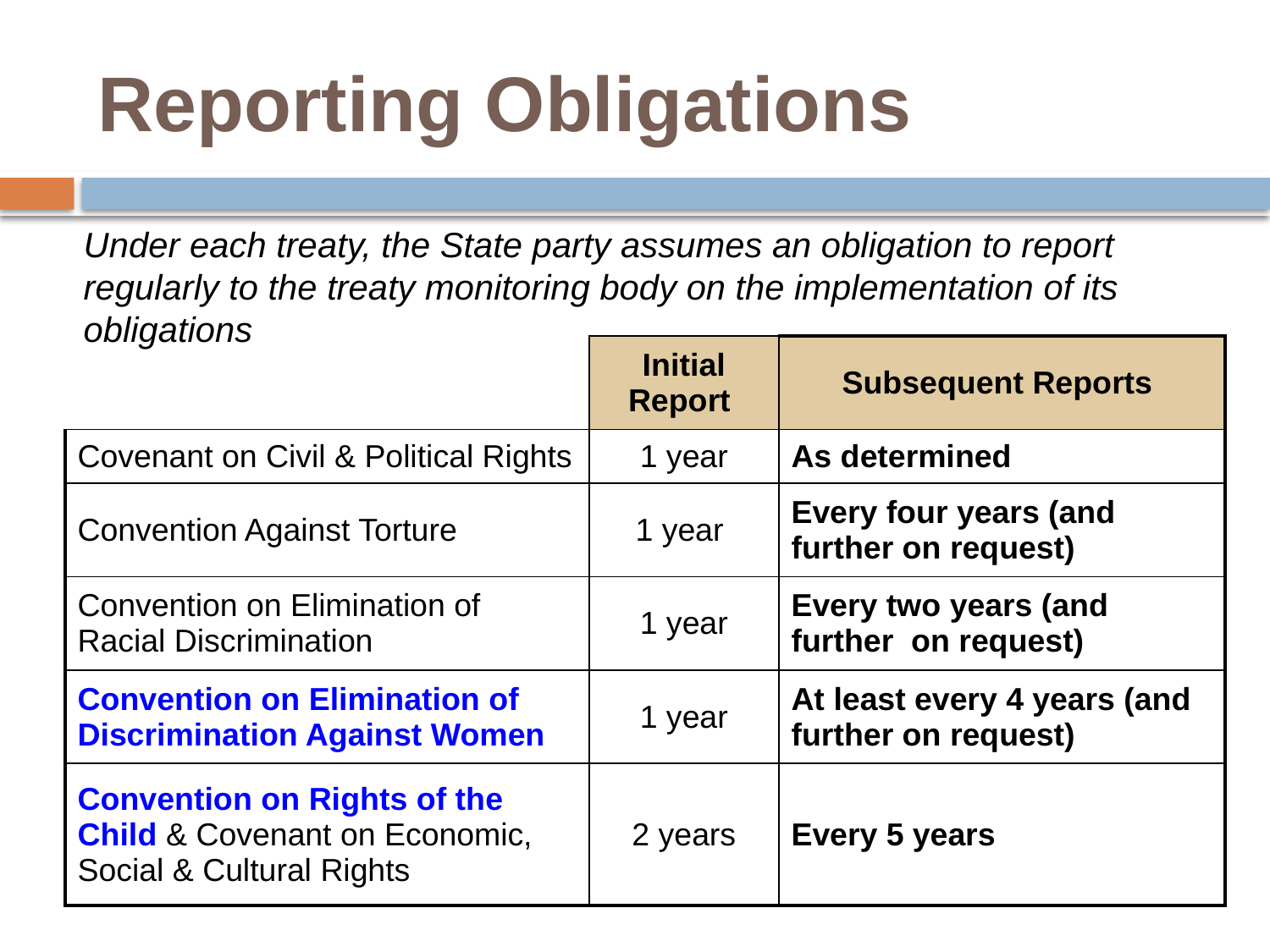

# Reporting Obligations
Under each treaty, the State party assumes an obligation to report regularly to the treaty monitoring body on the implementation of its obligations
|  | Initial Report | Subsequent Reports |
| --- | --- | --- |
| Covenant on Civil & Political Rights | 1 year | As determined |
| Convention Against Torture | 1 year | Every four years (and further on request) |
| Convention on Elimination of Racial Discrimination | 1 year | Every two years (and further on request) |
| Convention on Elimination of Discrimination Against Women | 1 year | At least every 4 years (and further on request) |
| Convention on Rights of the Child & Covenant on Economic, Social & Cultural Rights | 2 years | Every 5 years |